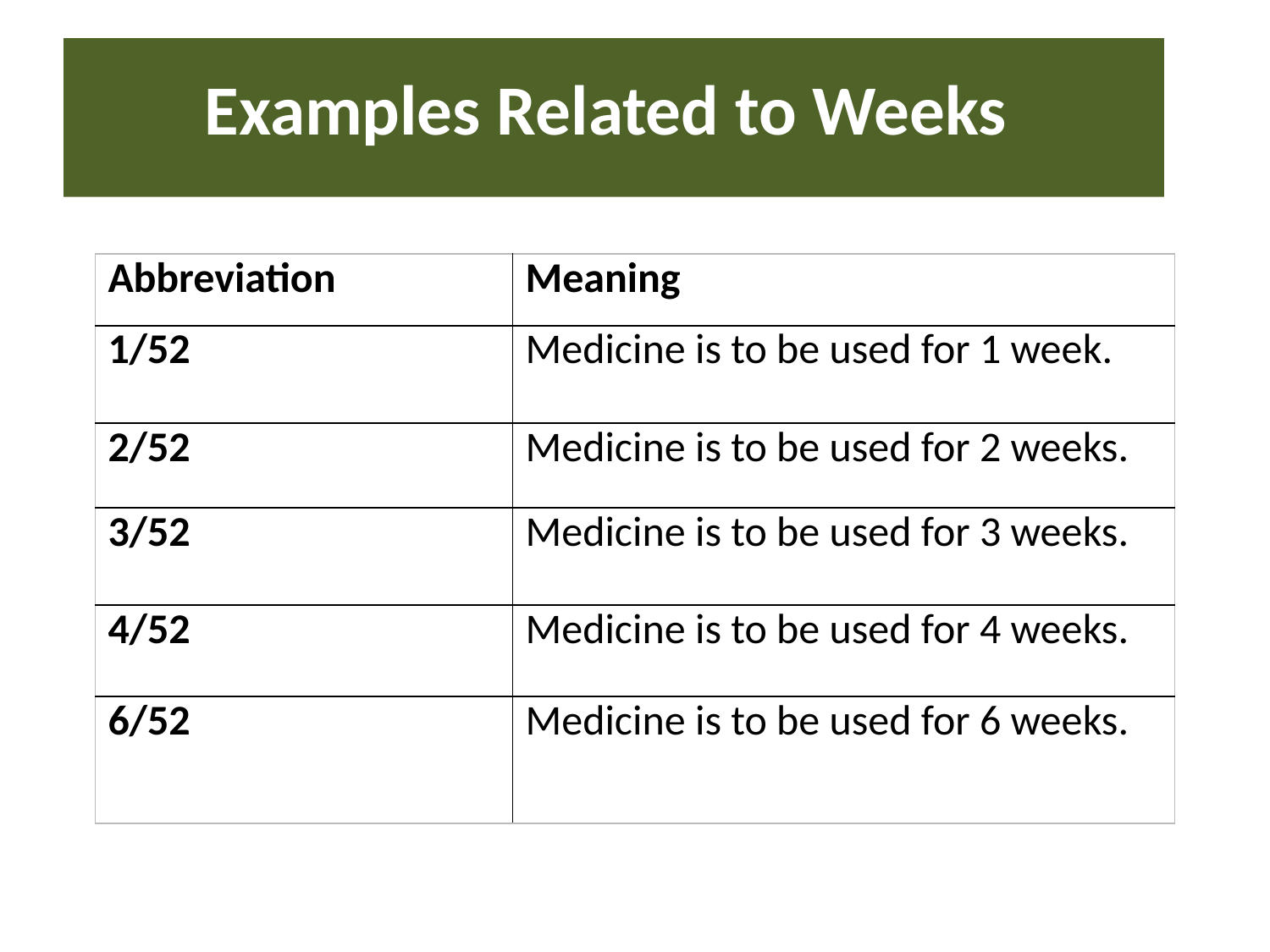

# Examples Related to Weeks
| Abbreviation | Meaning |
| --- | --- |
| 1/52 | Medicine is to be used for 1 week. |
| 2/52 | Medicine is to be used for 2 weeks. |
| 3/52 | Medicine is to be used for 3 weeks. |
| 4/52 | Medicine is to be used for 4 weeks. |
| 6/52 | Medicine is to be used for 6 weeks. |